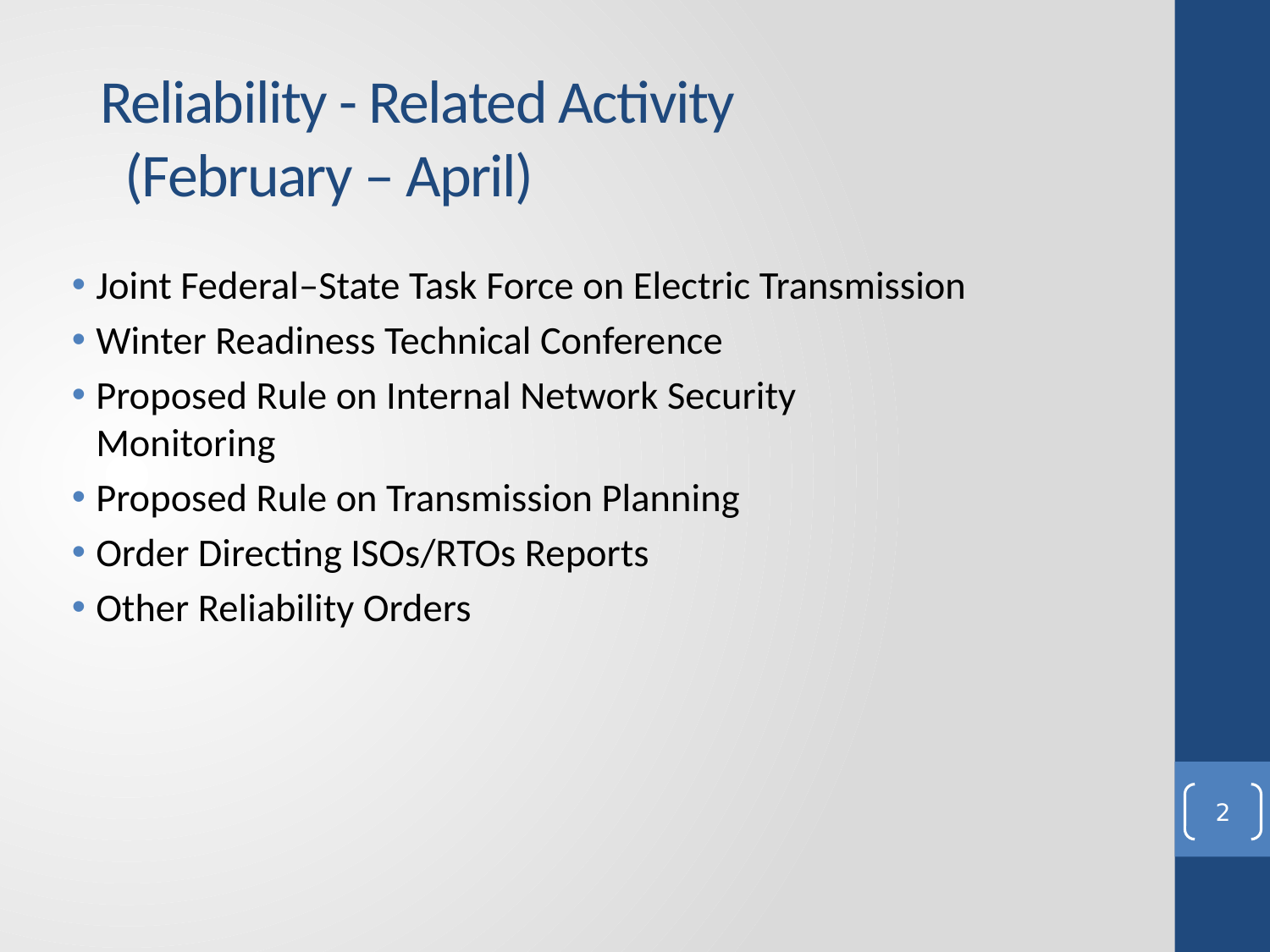

# Reliability - Related Activity (February – April)
Joint Federal–State Task Force on Electric Transmission
Winter Readiness Technical Conference
Proposed Rule on Internal Network Security Monitoring
Proposed Rule on Transmission Planning
Order Directing ISOs/RTOs Reports
Other Reliability Orders

2